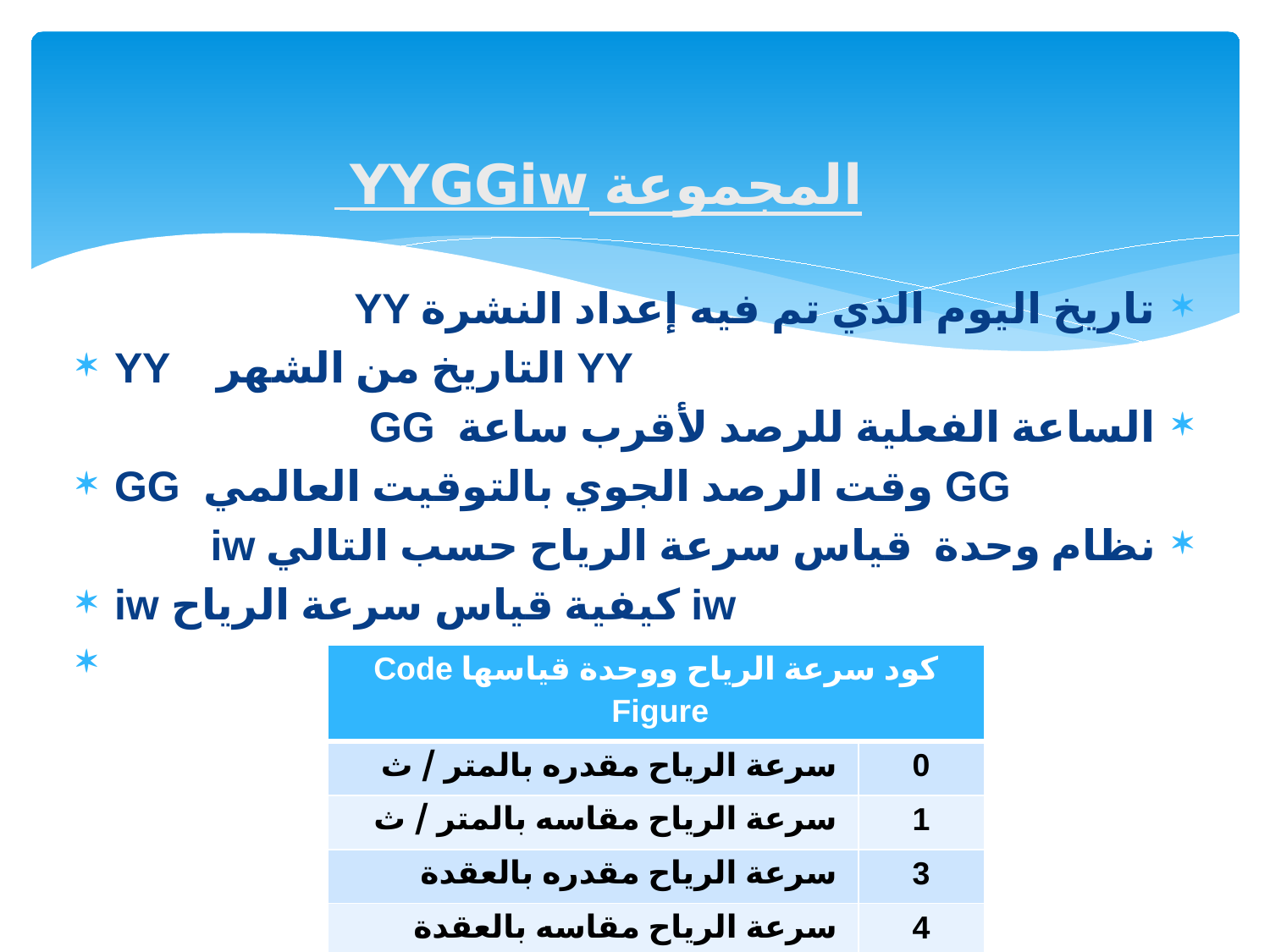

# المجموعة YYGGiw
تاريخ اليوم الذي تم فيه إعداد النشرة YY
YY    التاريخ من الشهر YY
الساعة الفعلية للرصد لأقرب ساعة  GG
GG  وقت الرصد الجوي بالتوقيت العالمي GG
نظام وحدة  قياس سرعة الرياح حسب التالي iw
iw كيفية قياس سرعة الرياح iw

| كود سرعة الرياح ووحدة قياسها Code Figure |  |
| --- | --- |
| سرعة الرياح مقدره بالمتر / ث | 0 |
| سرعة الرياح مقاسه بالمتر / ث | 1 |
| سرعة الرياح مقدره بالعقدة | 3 |
| سرعة الرياح مقاسه بالعقدة | 4 |